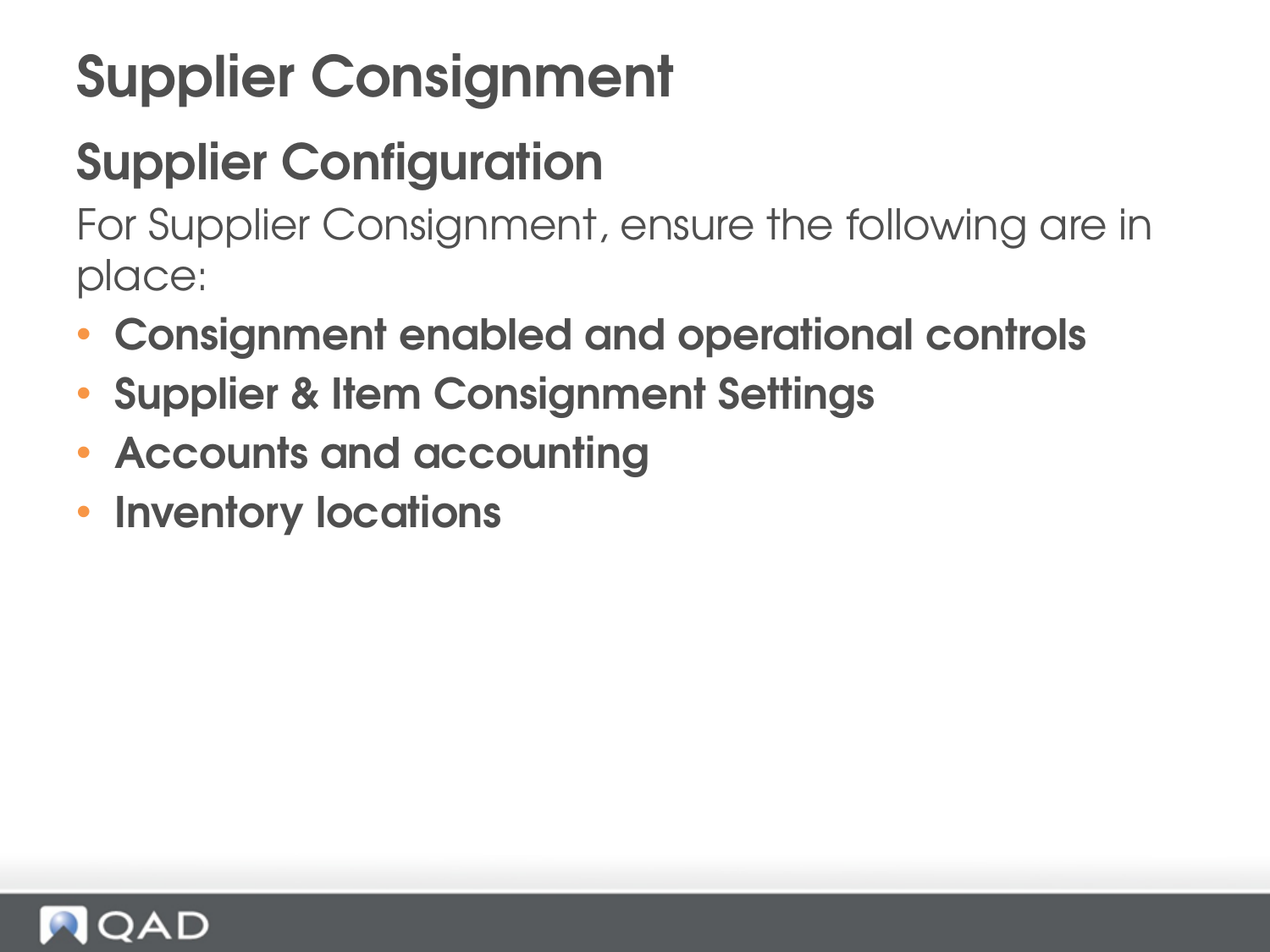

# Supplier Consignment
Supplier Configuration
For Supplier Consignment, ensure the following are in place:
  Consignment enabled and operational controls
  Supplier & Item Consignment Settings
  Accounts and accounting
  Inventory locations